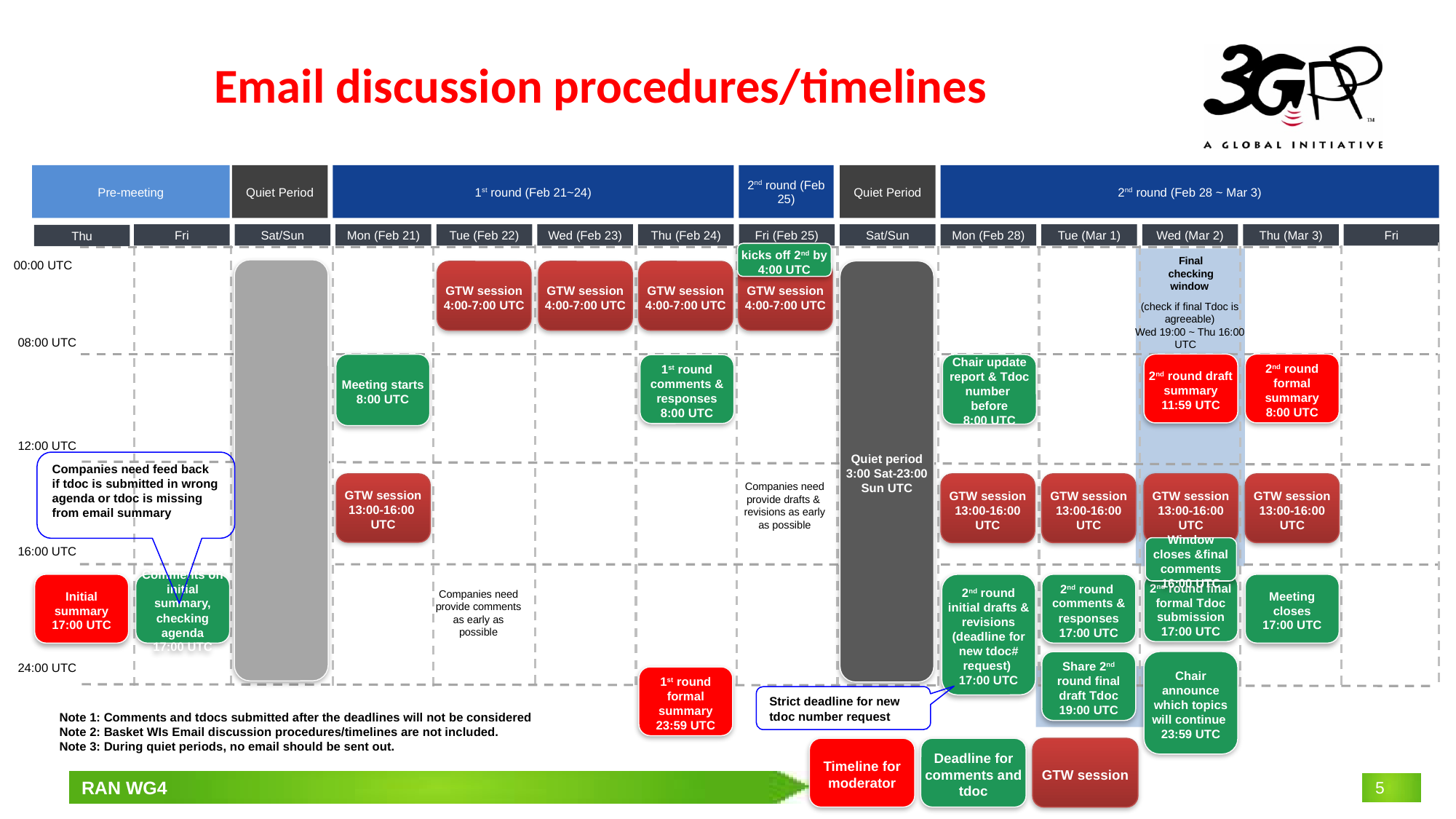

# Email discussion procedures/timelines
Pre-meeting
Quiet Period
1st round (Feb 21~24)
2nd round (Feb 25)
Quiet Period
2nd round (Feb 28 ~ Mar 3)
Fri
Fri
Sat/Sun
Mon (Feb 21)
Tue (Feb 22)
Wed (Feb 23)
Thu (Feb 24)
Fri (Feb 25)
Sat/Sun
Mon (Feb 28)
Tue (Mar 1)
Wed (Mar 2)
Thu (Mar 3)
Thu
kicks off 2nd by 4:00 UTC

Final checking window
00:00 UTC

Quiet period 3:00 Sat-23:00 Sun UTC
GTW session 4:00-7:00 UTC
GTW session 4:00-7:00 UTC
GTW session 4:00-7:00 UTC
GTW session 4:00-7:00 UTC
(check if final Tdoc is agreeable)
Wed 19:00 ~ Thu 16:00 UTC
08:00 UTC
Meeting starts
8:00 UTC
2nd round draft summary
11:59 UTC
2nd round formal summary
8:00 UTC
Chair update report & Tdoc number  before
8:00 UTC
1st round comments & responses
8:00 UTC
12:00 UTC
Companies need feed back if tdoc is submitted in wrong agenda or tdoc is missing from email summary
GTW session
13:00-16:00  UTC
GTW session 13:00-16:00 UTC
GTW session 13:00-16:00 UTC
GTW session 13:00-16:00 UTC
GTW session
13:00-16:00 UTC
Companies need provide drafts &  revisions as early as possible

Window closes &final comments
16:00 UTC
16:00 UTC
Initial summary
17:00 UTC
Comments on initial summary, checking agenda
17:00 UTC
2nd round initial drafts & revisions (deadline for new tdoc# request)
17:00 UTC
2nd round  comments & responses
17:00 UTC
2nd round final formal Tdoc submission
17:00 UTC
Meeting closes
17:00 UTC
Companies need provide comments as early as possible
Chair announce which topics will continue
23:59 UTC
Share 2nd round final draft Tdoc
19:00 UTC
24:00 UTC

1st round formal summary
23:59 UTC
Strict deadline for new tdoc number request
Note 1: Comments and tdocs submitted after the deadlines will not be considered
Note 2: Basket WIs Email discussion procedures/timelines are not included.
Note 3: During quiet periods, no email should be sent out.
Timeline for moderator
Deadline for comments and tdoc
GTW session